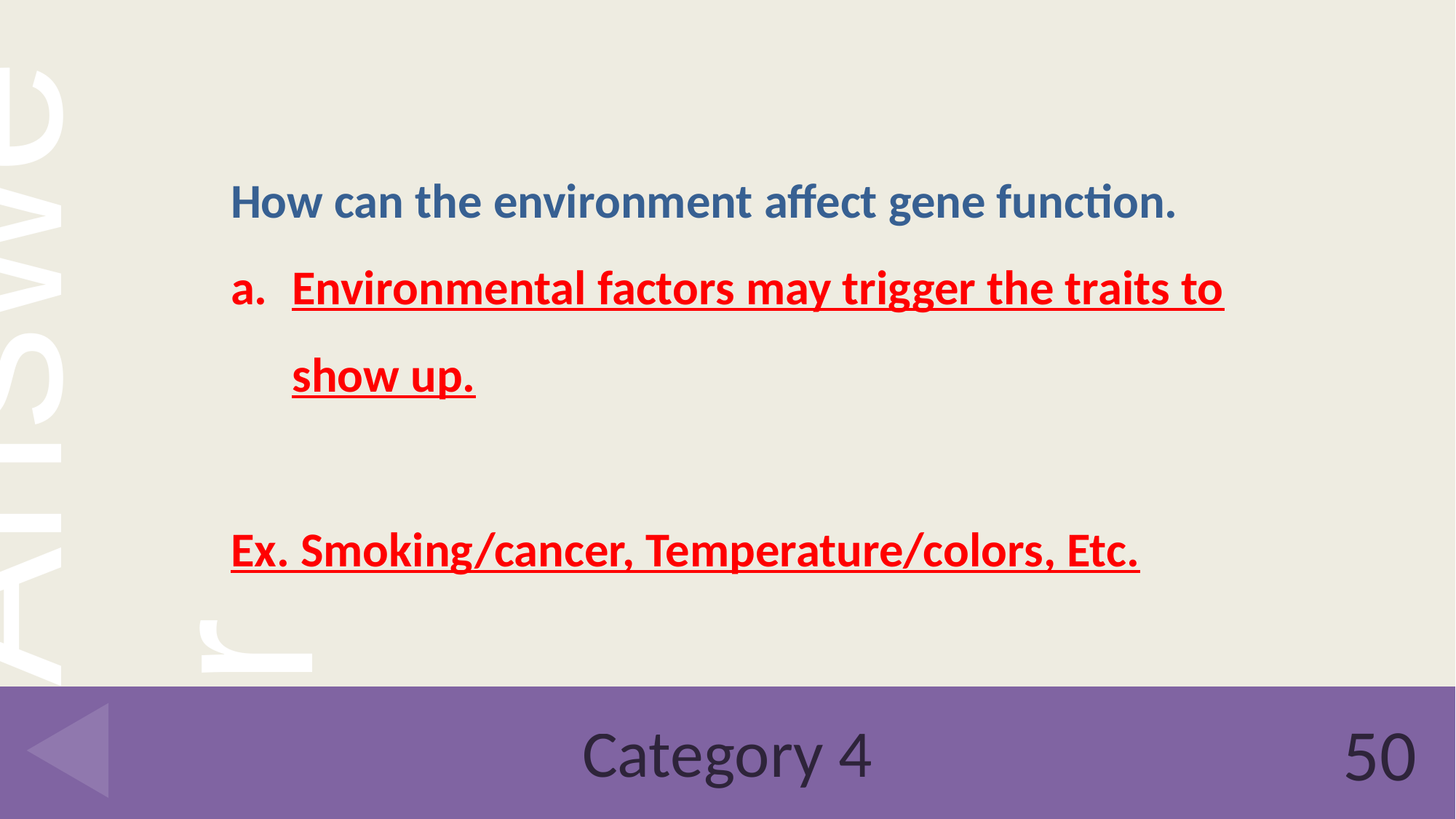

How can the environment affect gene function.
Environmental factors may trigger the traits to show up.

Ex. Smoking/cancer, Temperature/colors, Etc.
# Category 4
50